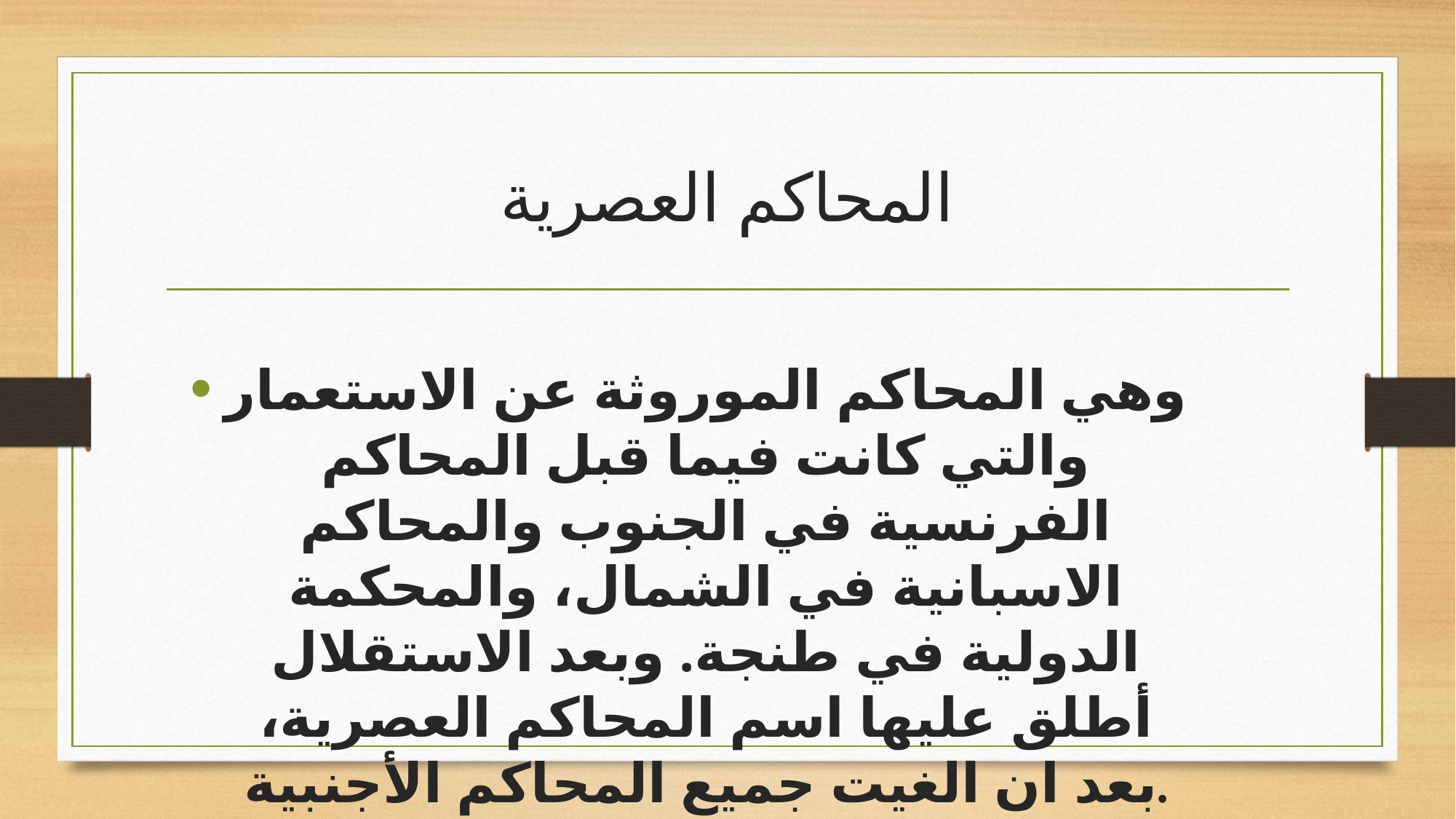

# المحاكم العصرية

وهي المحاكم الموروثة عن الاستعمار والتي كانت فيما قبل المحاكم الفرنسية في الجنوب والمحاكم الاسبانية في الشمال، والمحكمة الدولية في طنجة. وبعد الاستقلال أطلق عليها اسم المحاكم العصرية، بعد ان الغيت جميع المحاكم الأجنبية.